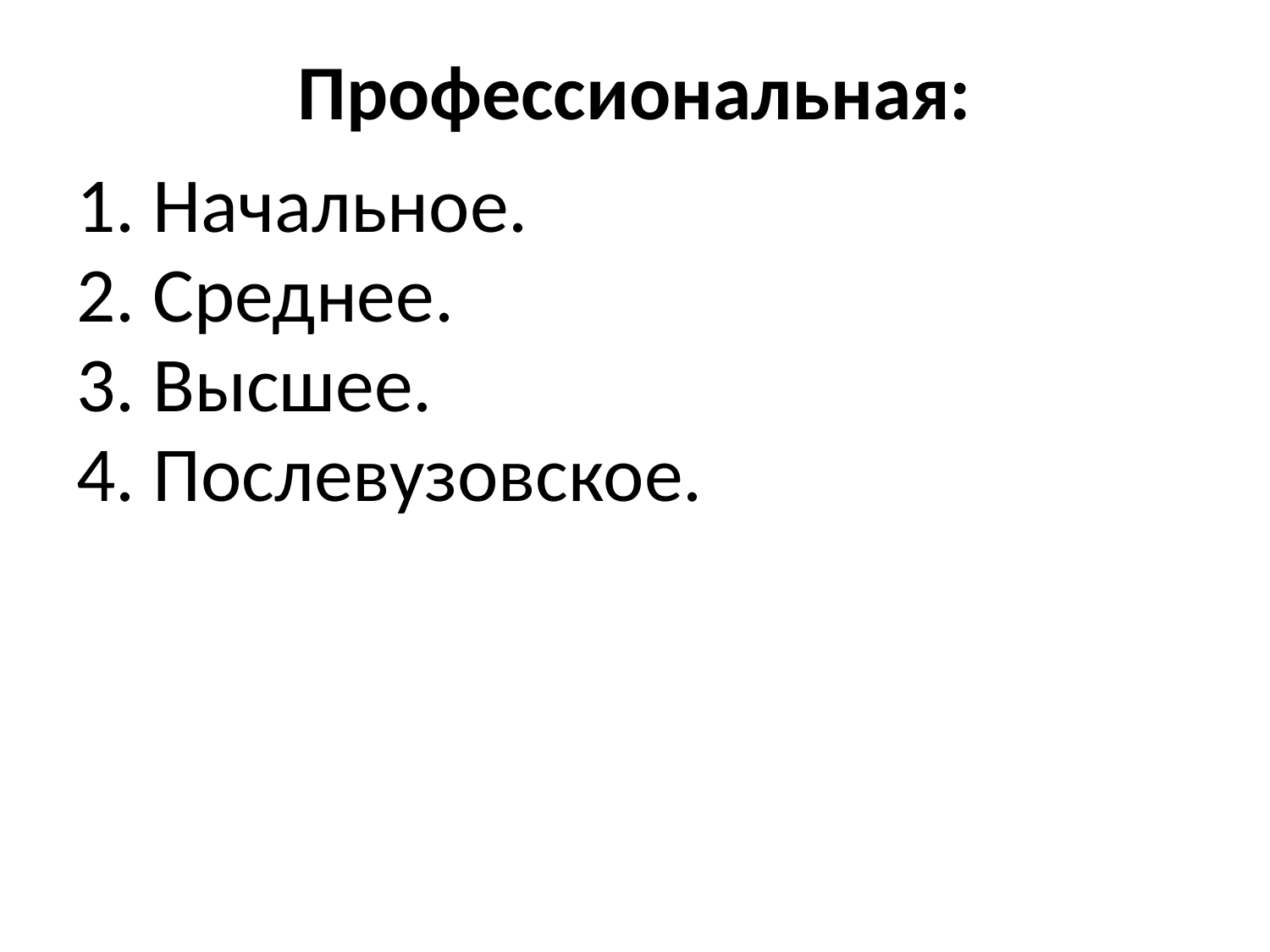

# Профессиональная:
1. Начальное.
2. Среднее.
3. Высшее.
4. Послевузовское.